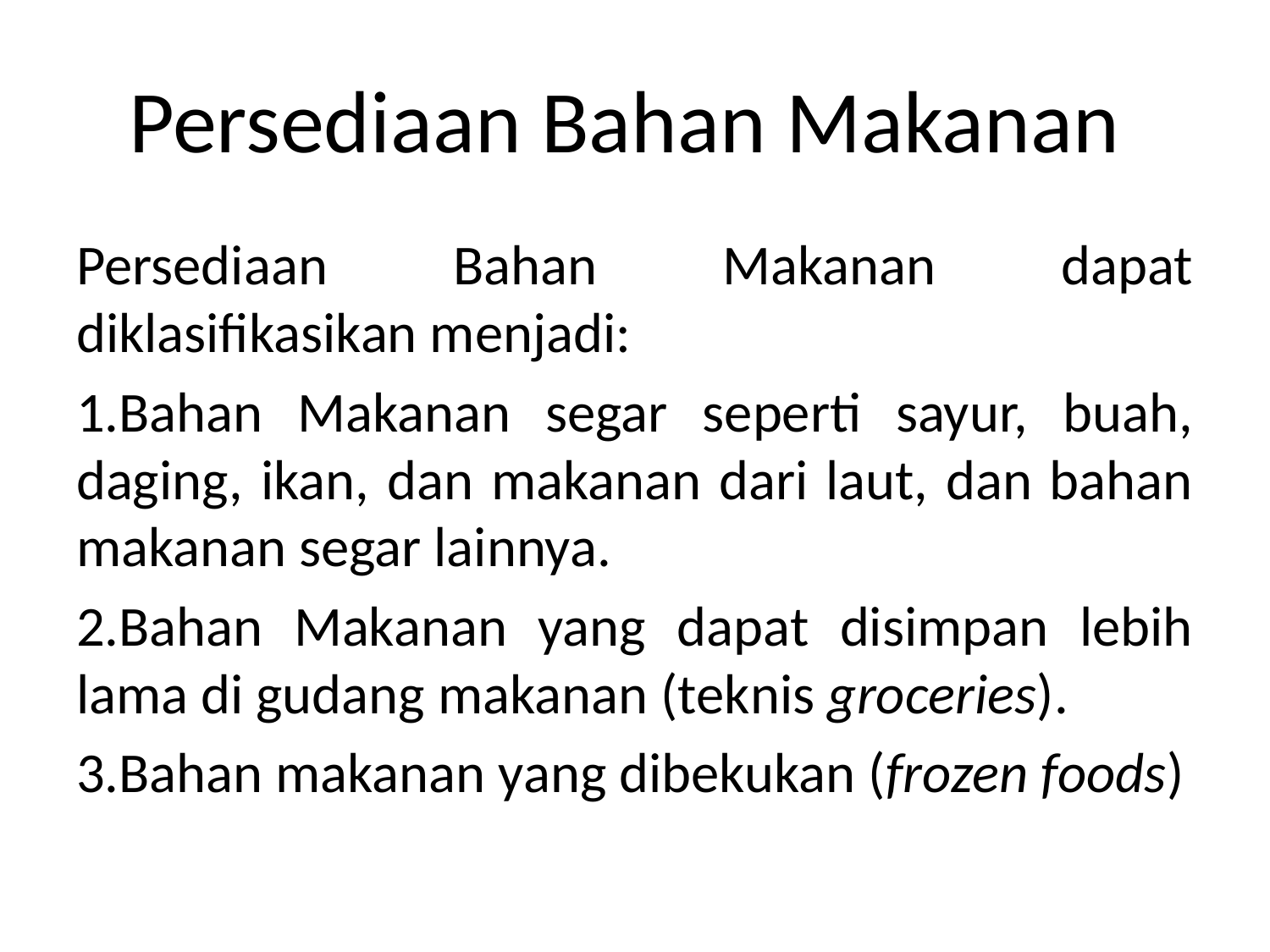

# Persediaan Bahan Makanan
Persediaan Bahan Makanan dapat diklasifikasikan menjadi:
Bahan Makanan segar seperti sayur, buah, daging, ikan, dan makanan dari laut, dan bahan makanan segar lainnya.
Bahan Makanan yang dapat disimpan lebih lama di gudang makanan (teknis groceries).
Bahan makanan yang dibekukan (frozen foods)